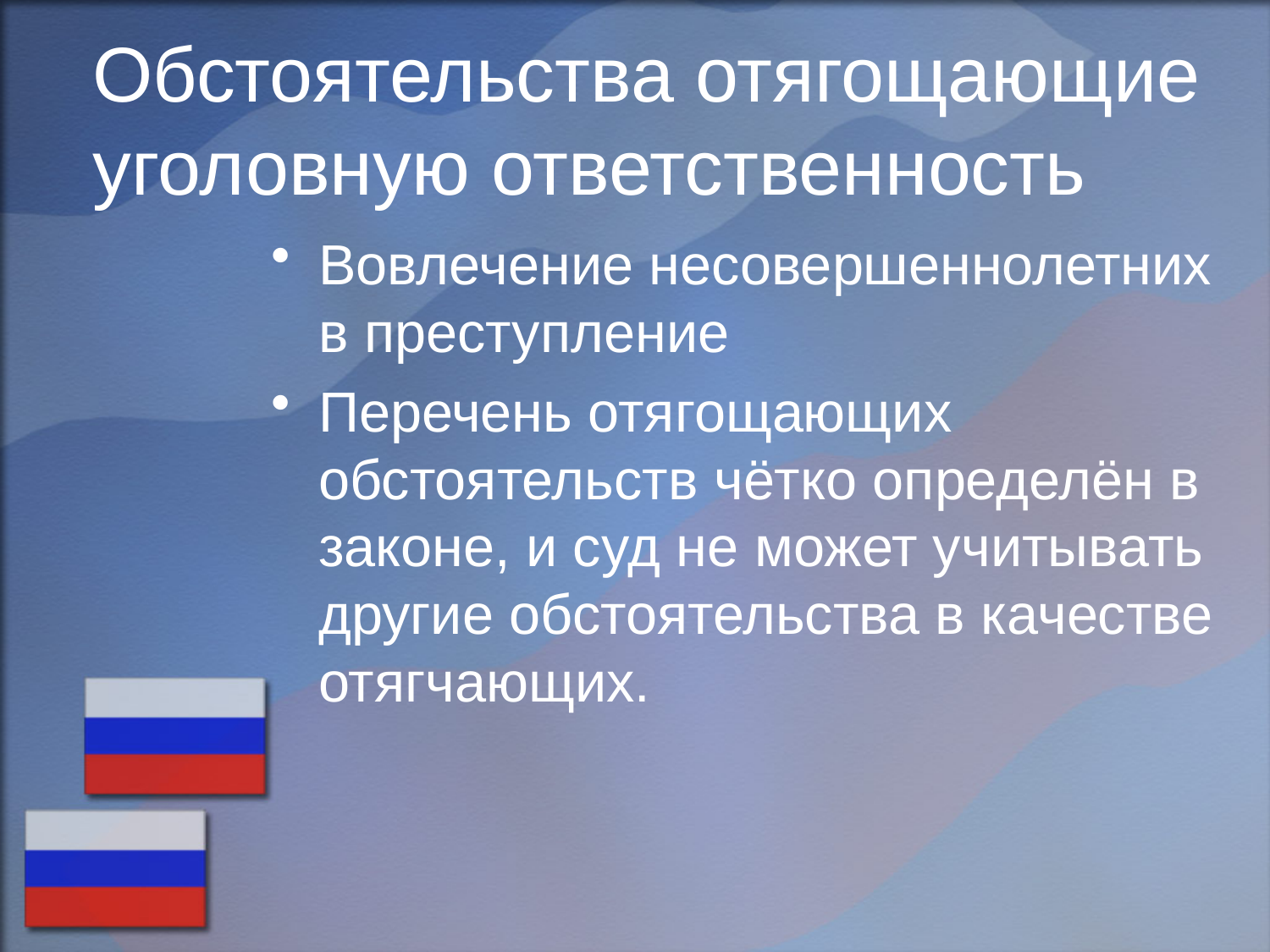

# Обстоятельства отягощающие уголовную ответственность
Вовлечение несовершеннолетних в преступление
Перечень отягощающих обстоятельств чётко определён в законе, и суд не может учитывать другие обстоятельства в качестве отягчающих.